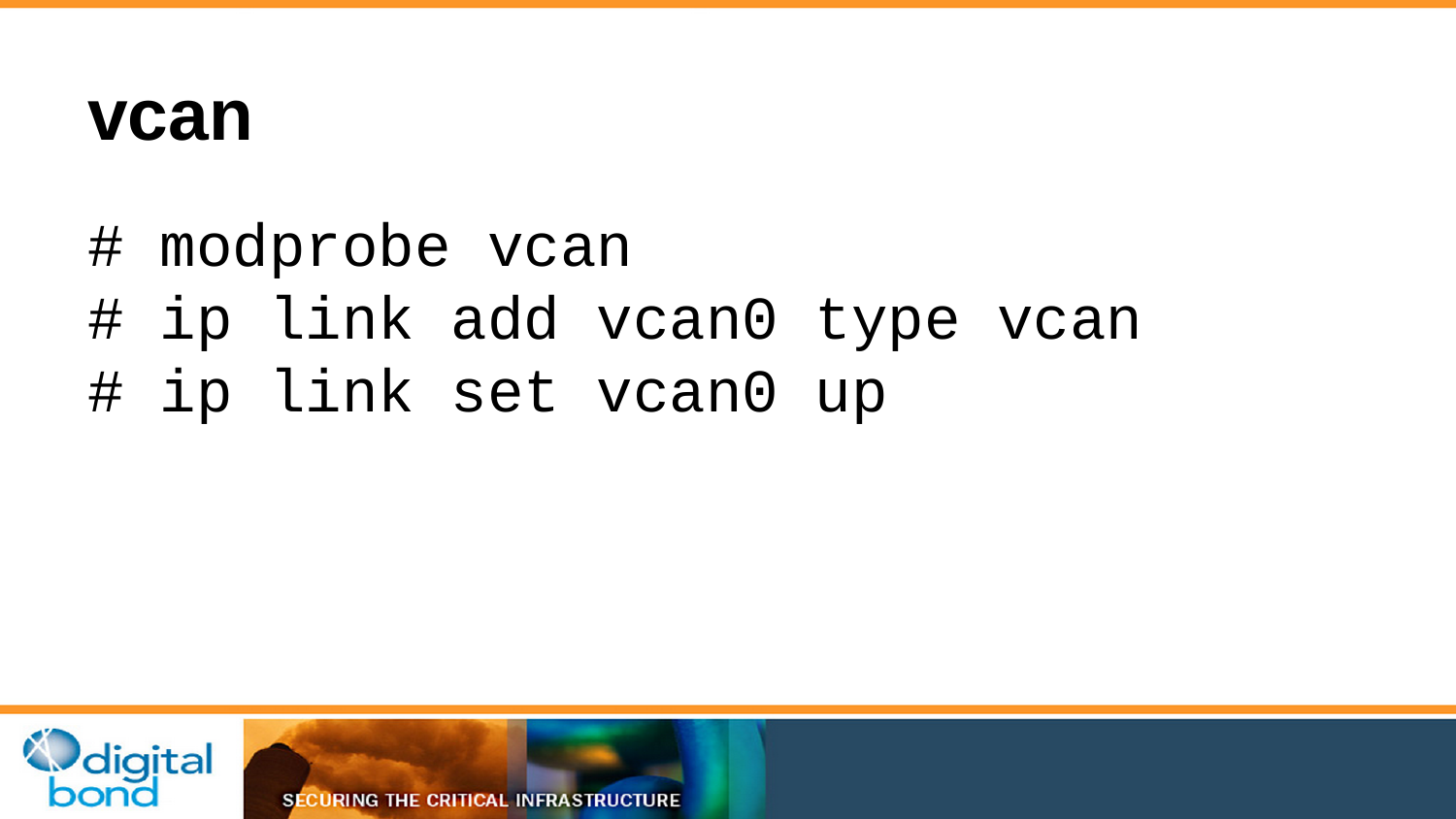

# vcan
# modprobe vcan
# ip link add vcan0 type vcan
# ip link set vcan0 up